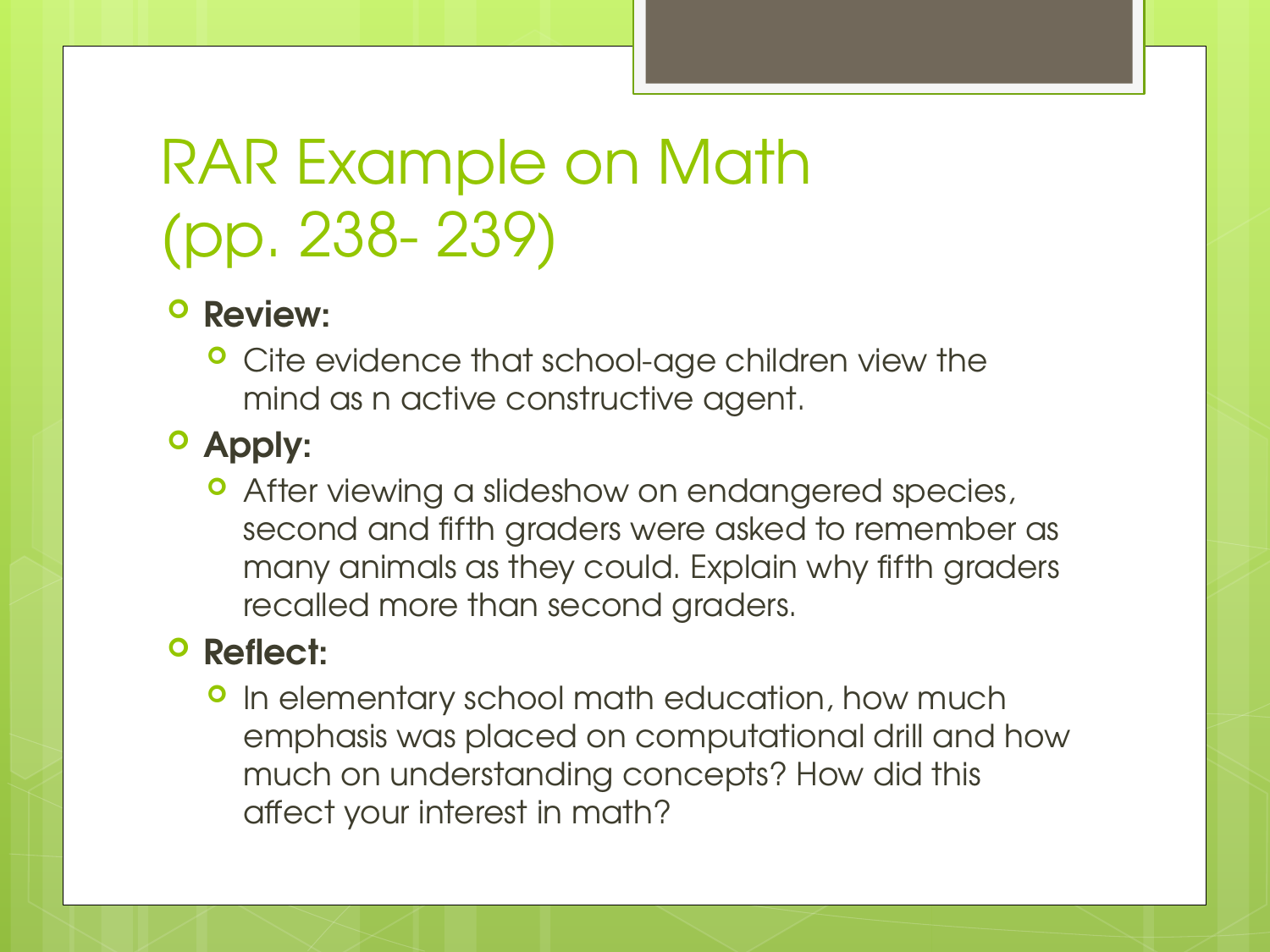

# RAR Example on Math (pp. 238- 239)
Review:
Cite evidence that school-age children view the mind as n active constructive agent.
Apply:
After viewing a slideshow on endangered species, second and fifth graders were asked to remember as many animals as they could. Explain why fifth graders recalled more than second graders.
Reflect:
In elementary school math education, how much emphasis was placed on computational drill and how much on understanding concepts? How did this affect your interest in math?